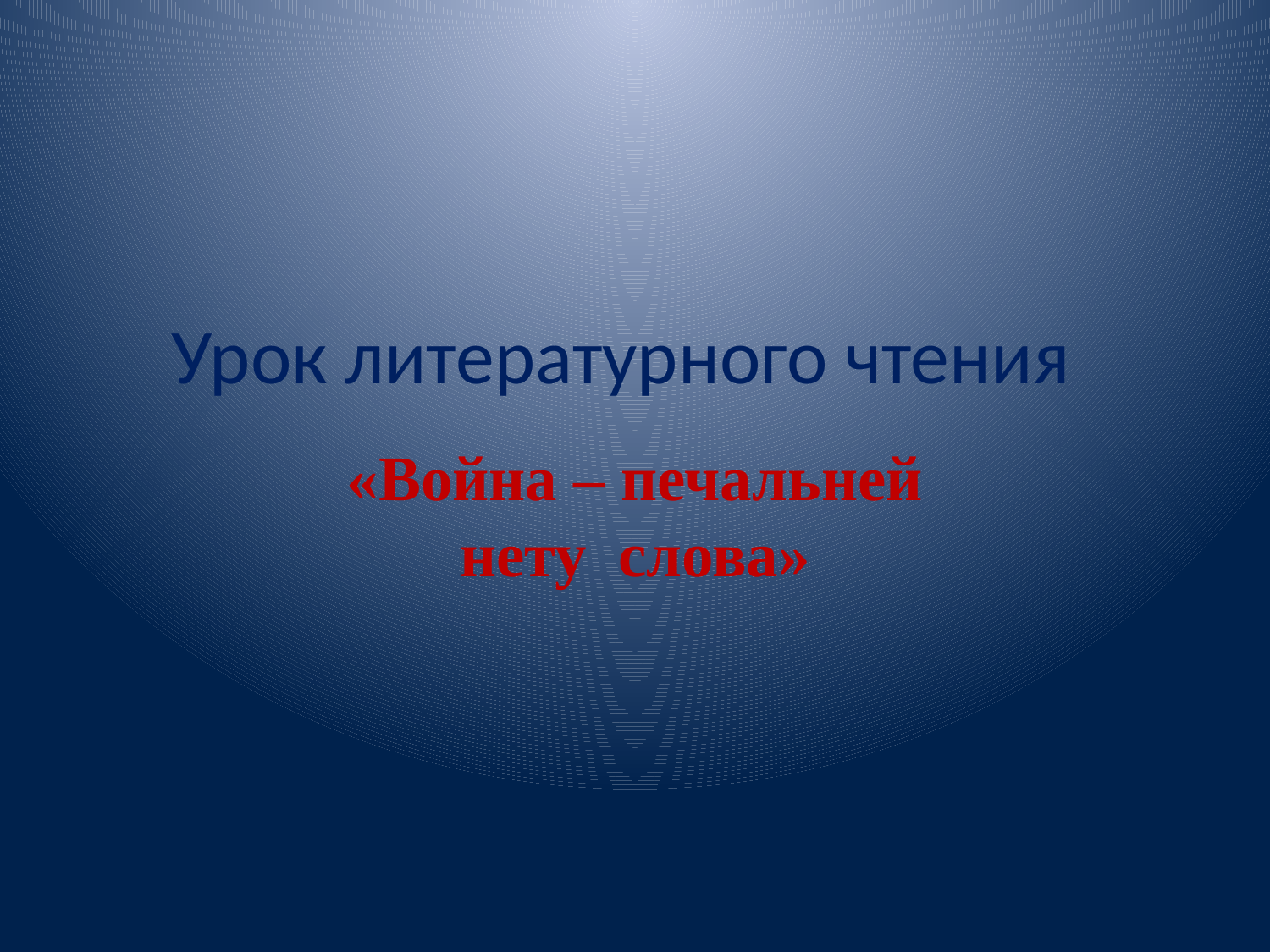

# Урок литературного чтения
«Война – печальней
нету  слова»